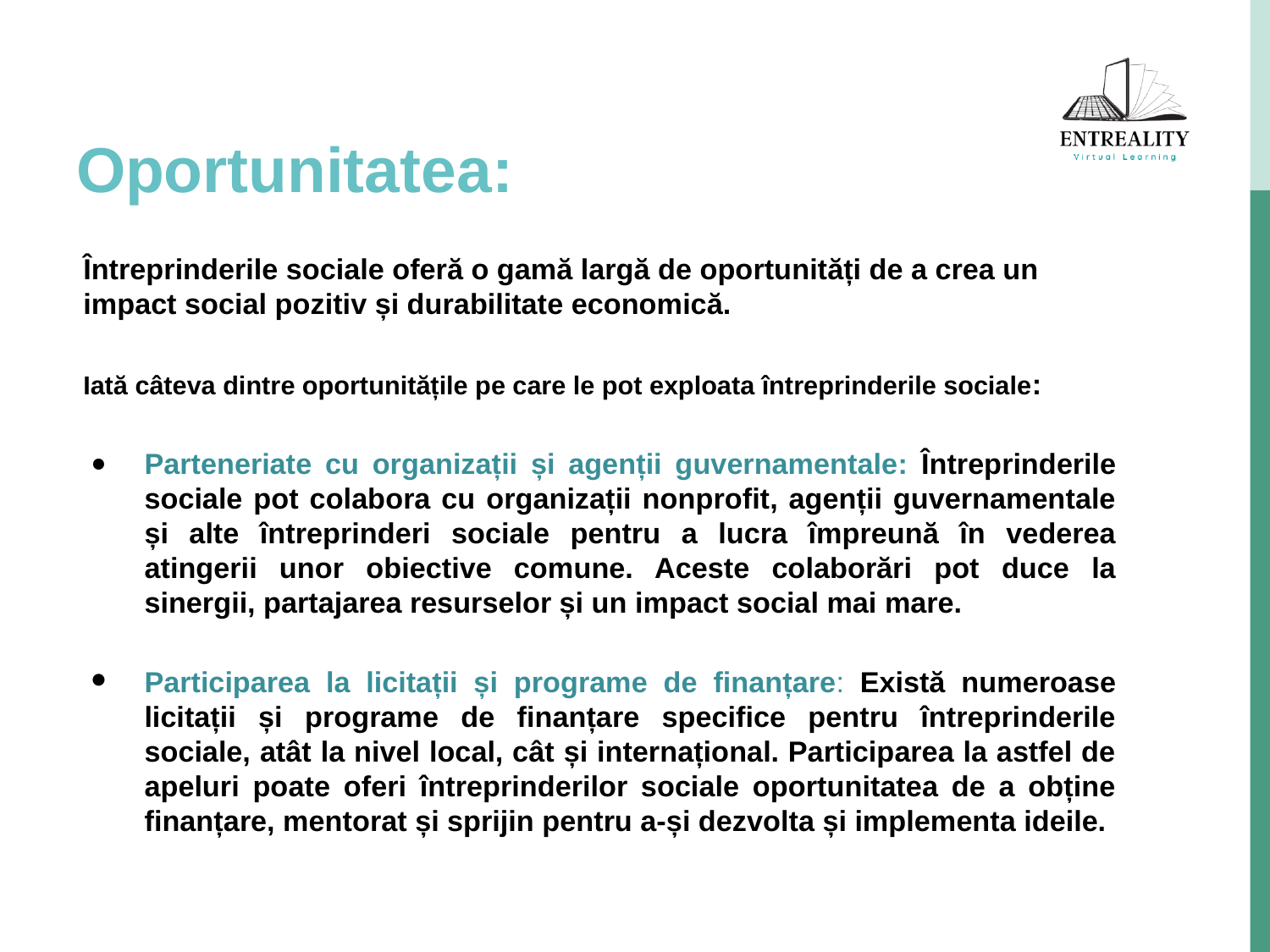

# Oportunitatea:
Întreprinderile sociale oferă o gamă largă de oportunități de a crea un impact social pozitiv și durabilitate economică.

Iată câteva dintre oportunitățile pe care le pot exploata întreprinderile sociale:

Parteneriate cu organizații și agenții guvernamentale: Întreprinderile sociale pot colabora cu organizații nonprofit, agenții guvernamentale și alte întreprinderi sociale pentru a lucra împreună în vederea atingerii unor obiective comune. Aceste colaborări pot duce la sinergii, partajarea resurselor și un impact social mai mare.

Participarea la licitații și programe de finanțare: Există numeroase licitații și programe de finanțare specifice pentru întreprinderile sociale, atât la nivel local, cât și internațional. Participarea la astfel de apeluri poate oferi întreprinderilor sociale oportunitatea de a obține finanțare, mentorat și sprijin pentru a-și dezvolta și implementa ideile.